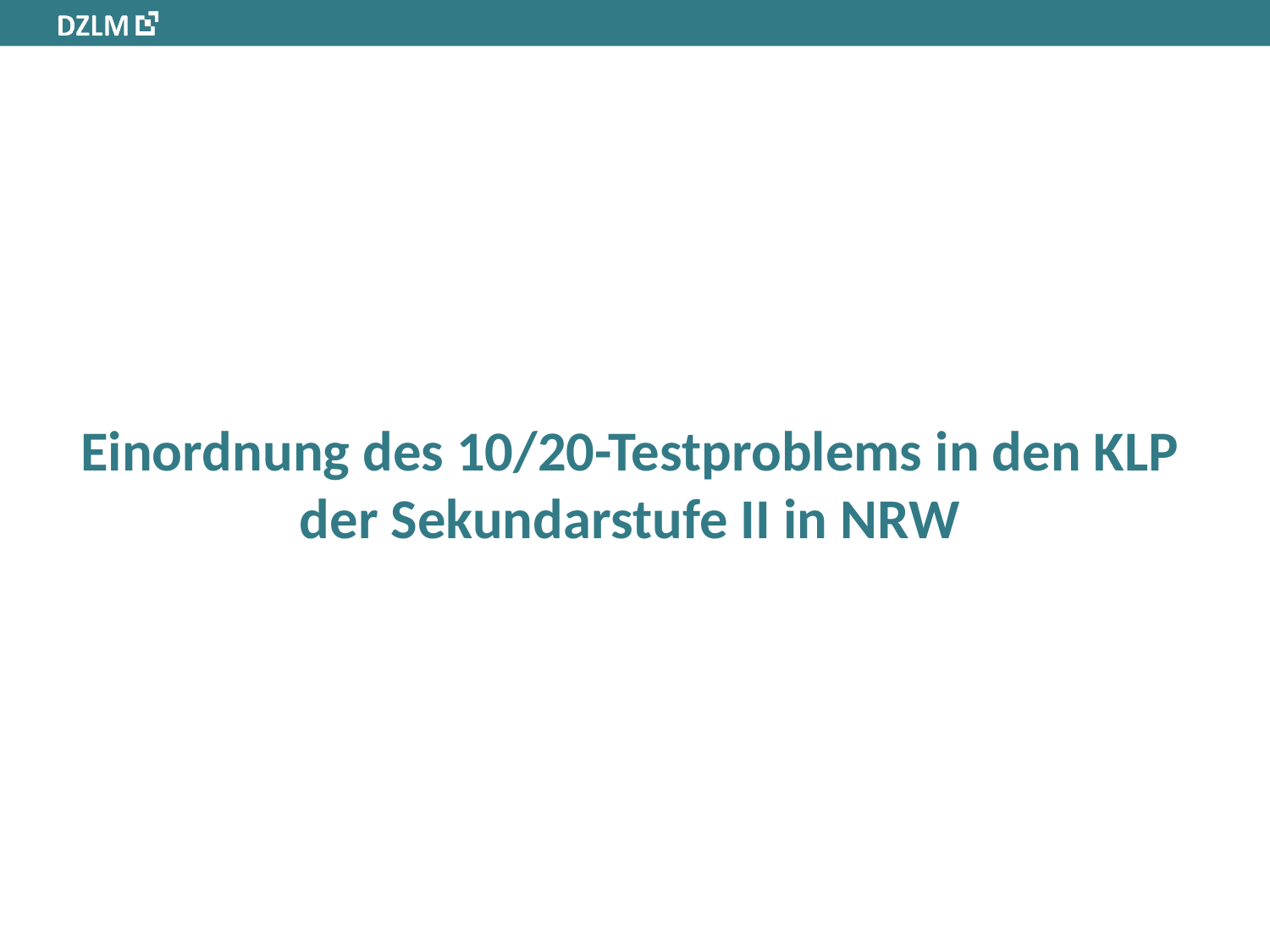

# Einordnung des 10/20-Testproblems in den KLP der Sekundarstufe II in NRW